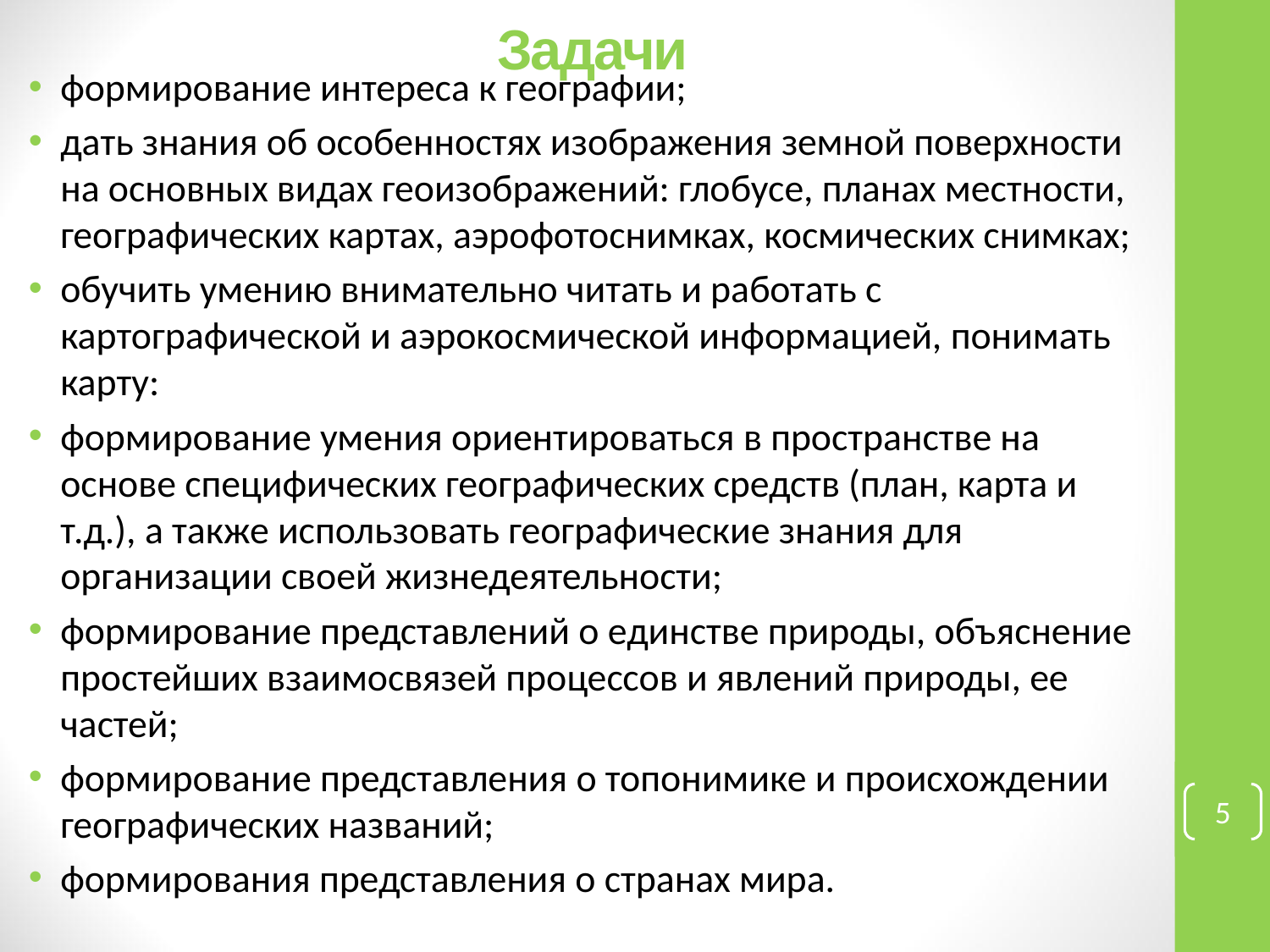

# Задачи
формирование интереса к географии;
дать знания об особенностях изображения земной поверхности на основных видах геоизображений: глобусе, планах местности, географических картах, аэрофотоснимках, космических снимках;
обучить умению внимательно читать и работать с картографической и аэрокосмической информацией, понимать карту:
формирование умения ориентироваться в пространстве на основе специфических географических средств (план, карта и т.д.), а также использовать географические знания для организации своей жизнедеятельности;
формирование представлений о единстве природы, объяснение простейших взаимосвязей процессов и явлений природы, ее частей;
формирование представления о топонимике и происхождении географических названий;
формирования представления о странах мира.

5